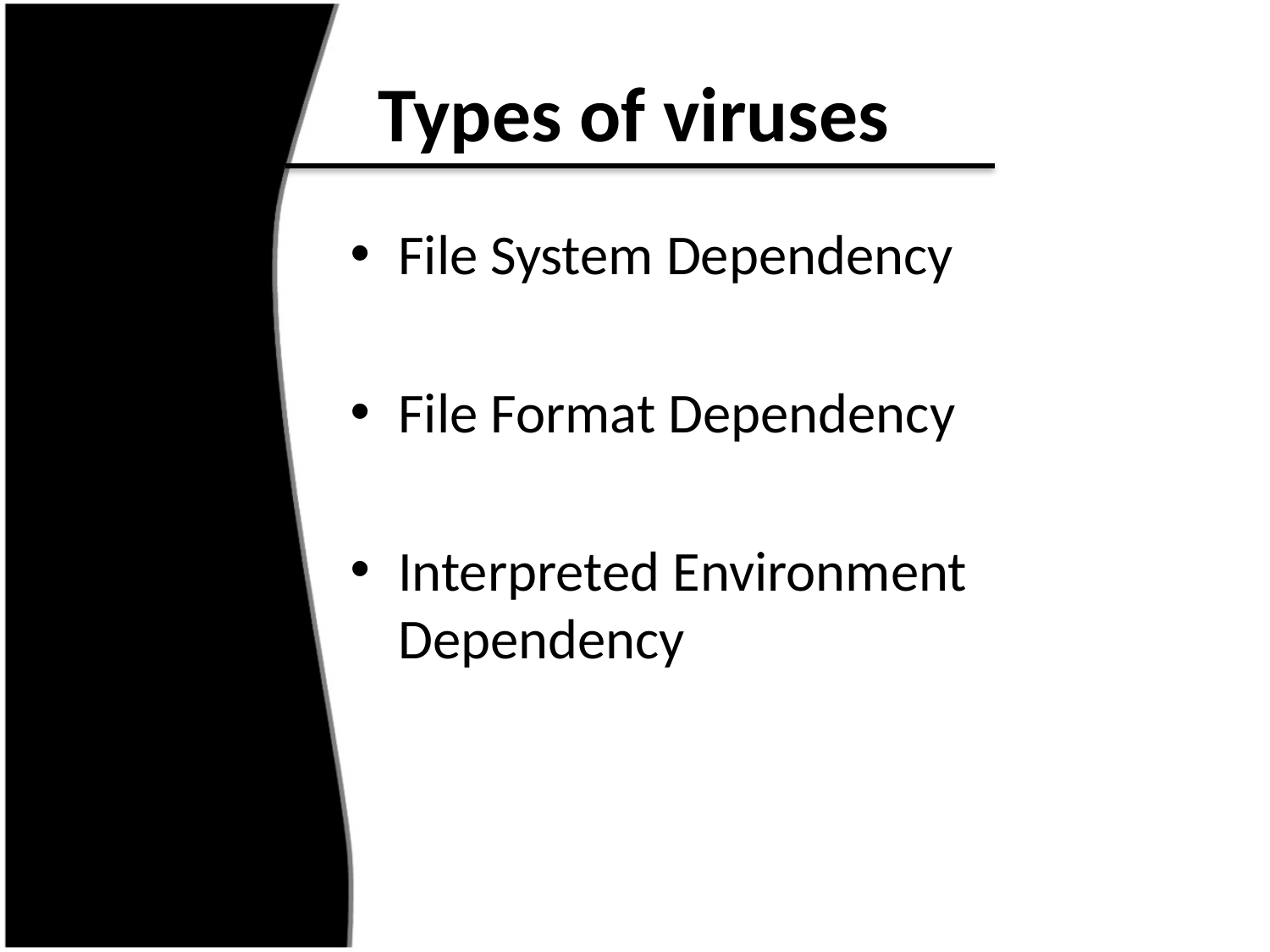

# Types of viruses
File System Dependency

File Format Dependency

Interpreted Environment Dependency